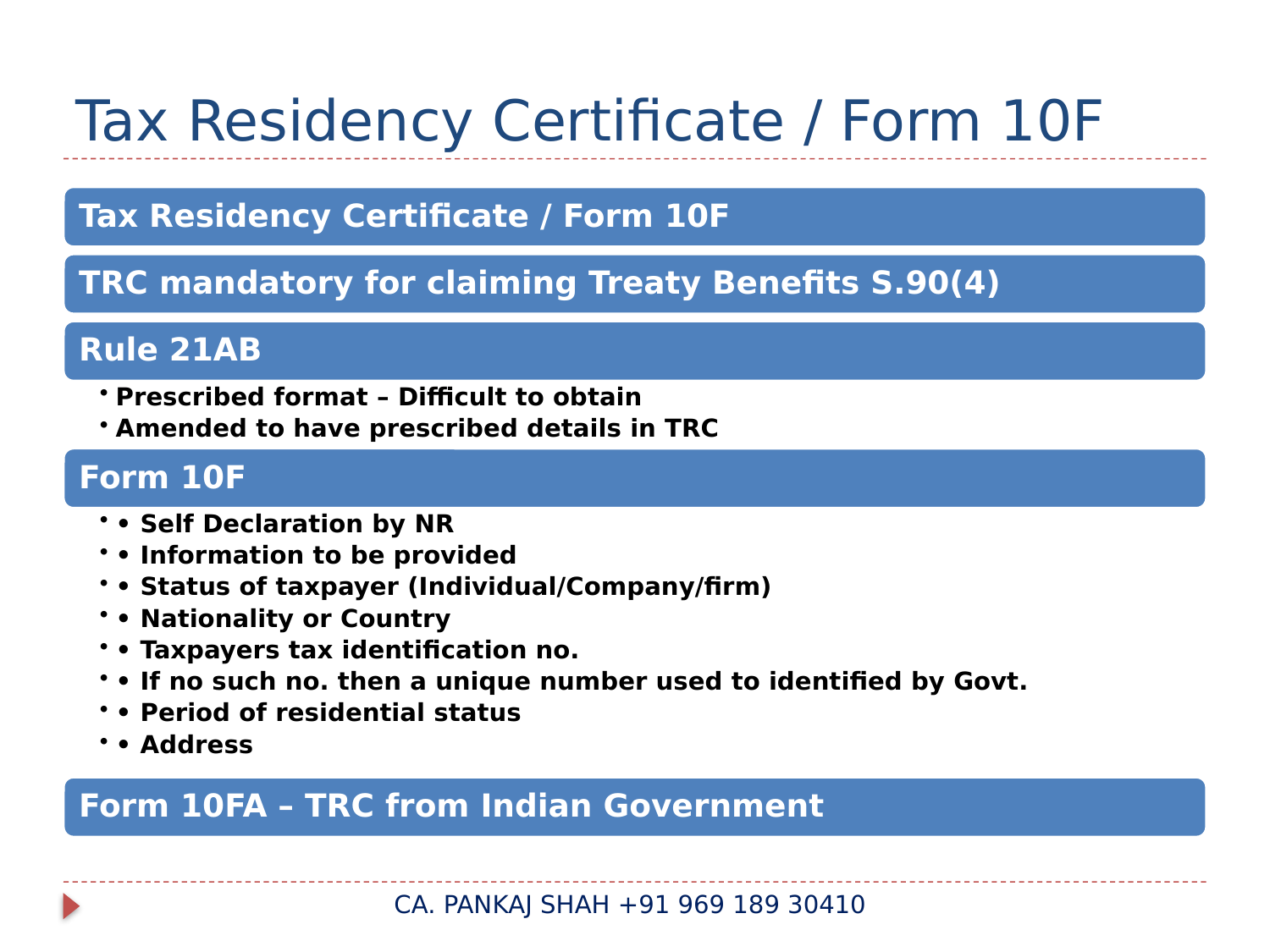

# Tax Residency Certificate / Form 10F
Tax Residency Certificate / Form 10F
TRC mandatory for claiming Treaty Benefits S.90(4)
Rule 21AB
Prescribed format – Difficult to obtain
Amended to have prescribed details in TRC
Form 10F
• Self Declaration by NR
• Information to be provided
• Status of taxpayer (Individual/Company/firm)
• Nationality or Country
• Taxpayers tax identification no.
• If no such no. then a unique number used to identified by Govt.
• Period of residential status
• Address
Form 10FA – TRC from Indian Government
CA. PANKAJ SHAH +91 969 189 30410